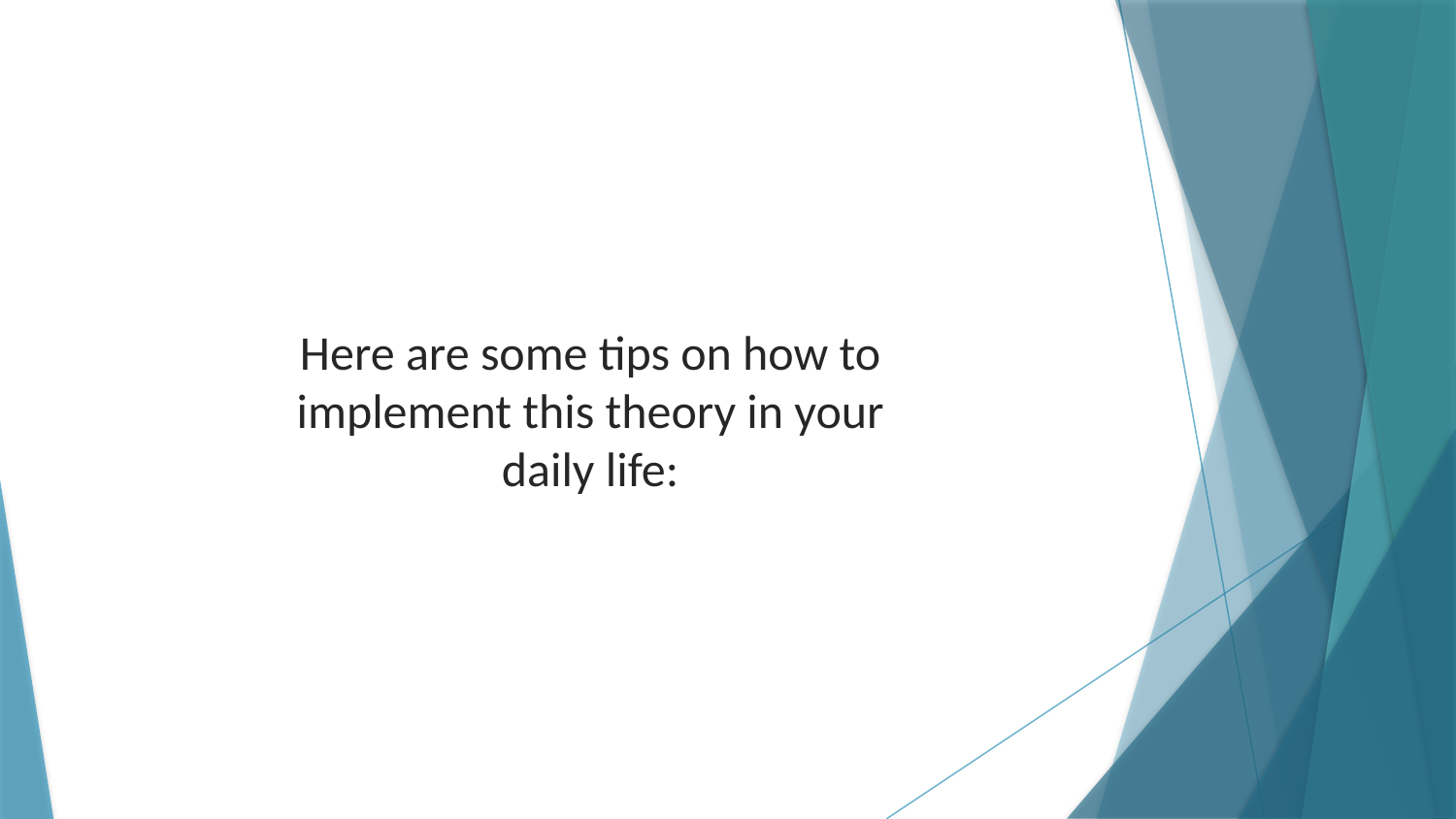

Here are some tips on how to implement this theory in your daily life: